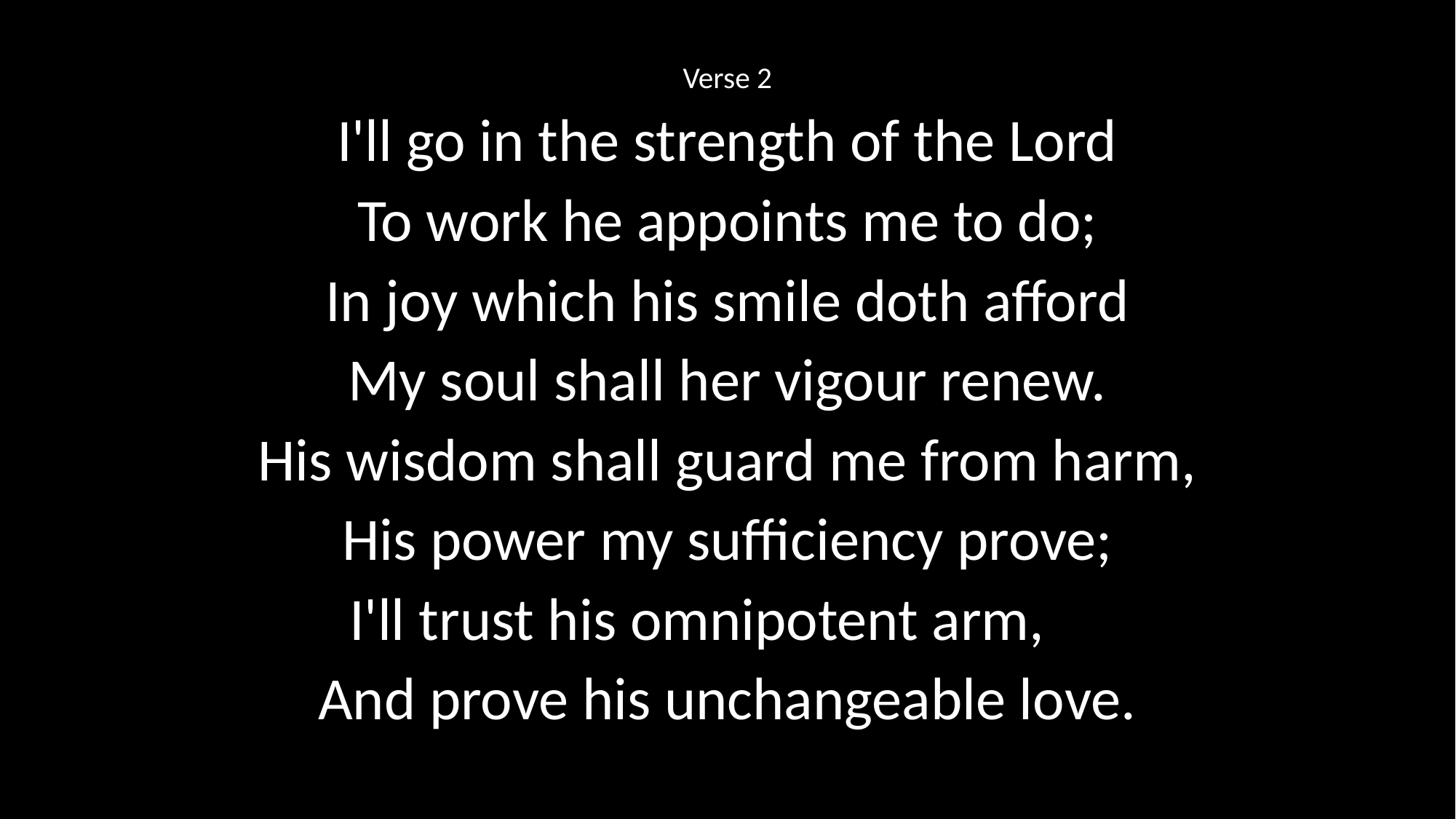

Verse 2
I'll go in the strength of the Lord
To work he appoints me to do;
In joy which his smile doth afford
My soul shall her vigour renew.
His wisdom shall guard me from harm,
His power my sufficiency prove;
I'll trust his omnipotent arm,
And prove his unchangeable love.